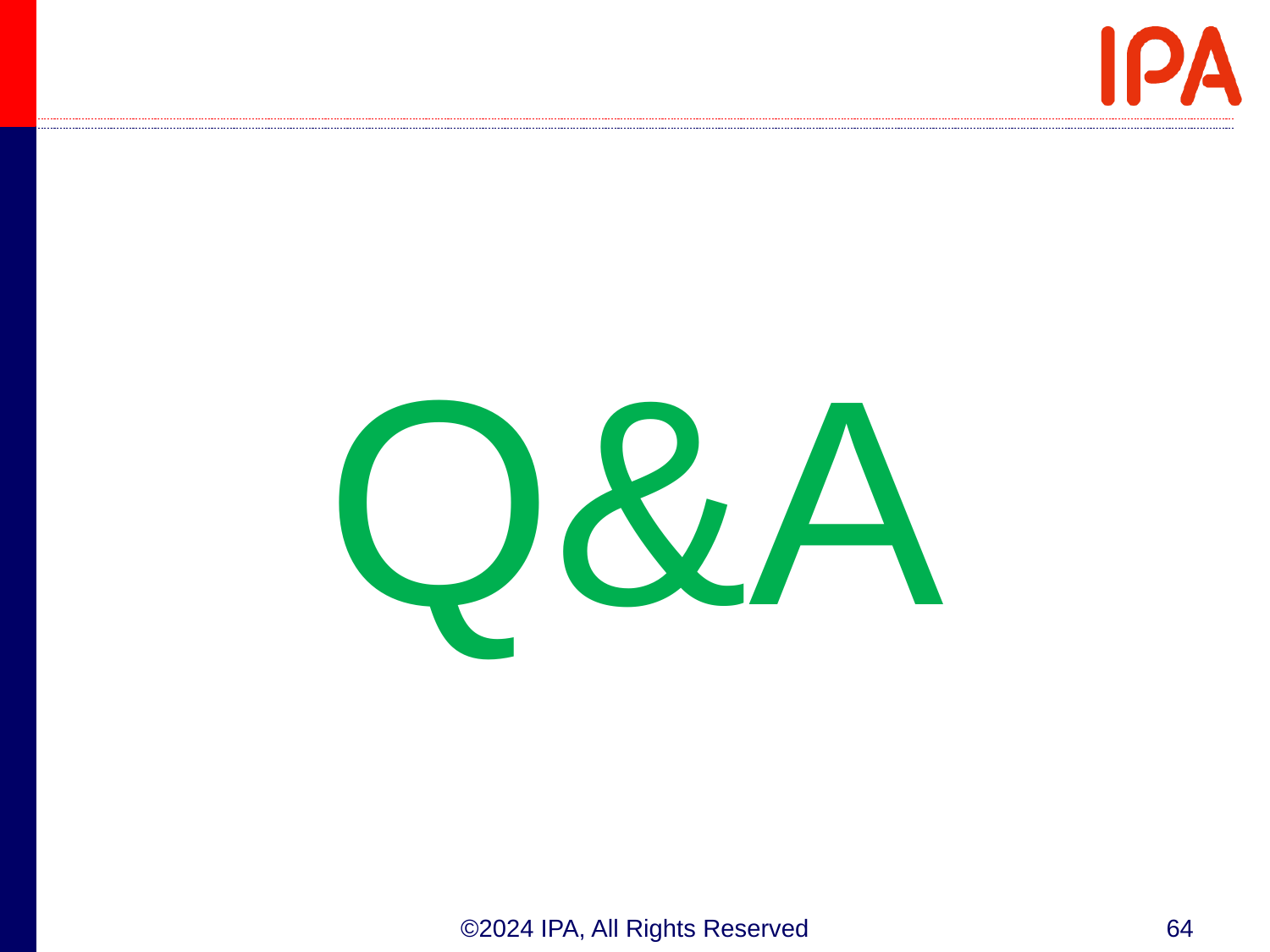

Q&A
©2024 IPA, All Rights Reserved
64